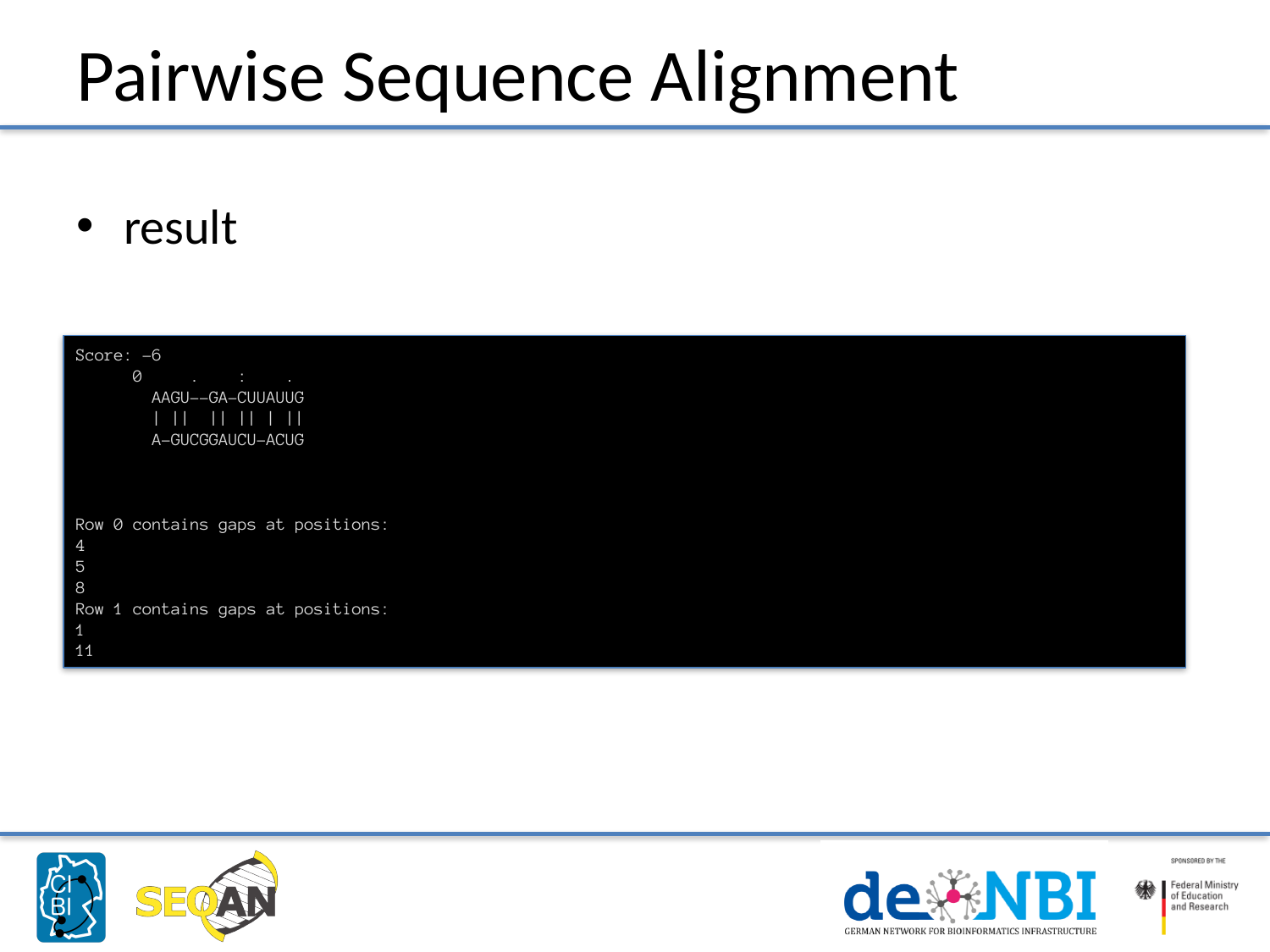

# Pairwise Sequence Alignment
result
Score: -6
      0     .    :    .
        AAGU--GA-CUUAUUG
        | ||  || || | ||
        A-GUCGGAUCU-ACUG

Row 0 contains gaps at positions:
4
5
8
Row 1 contains gaps at positions:
1
11